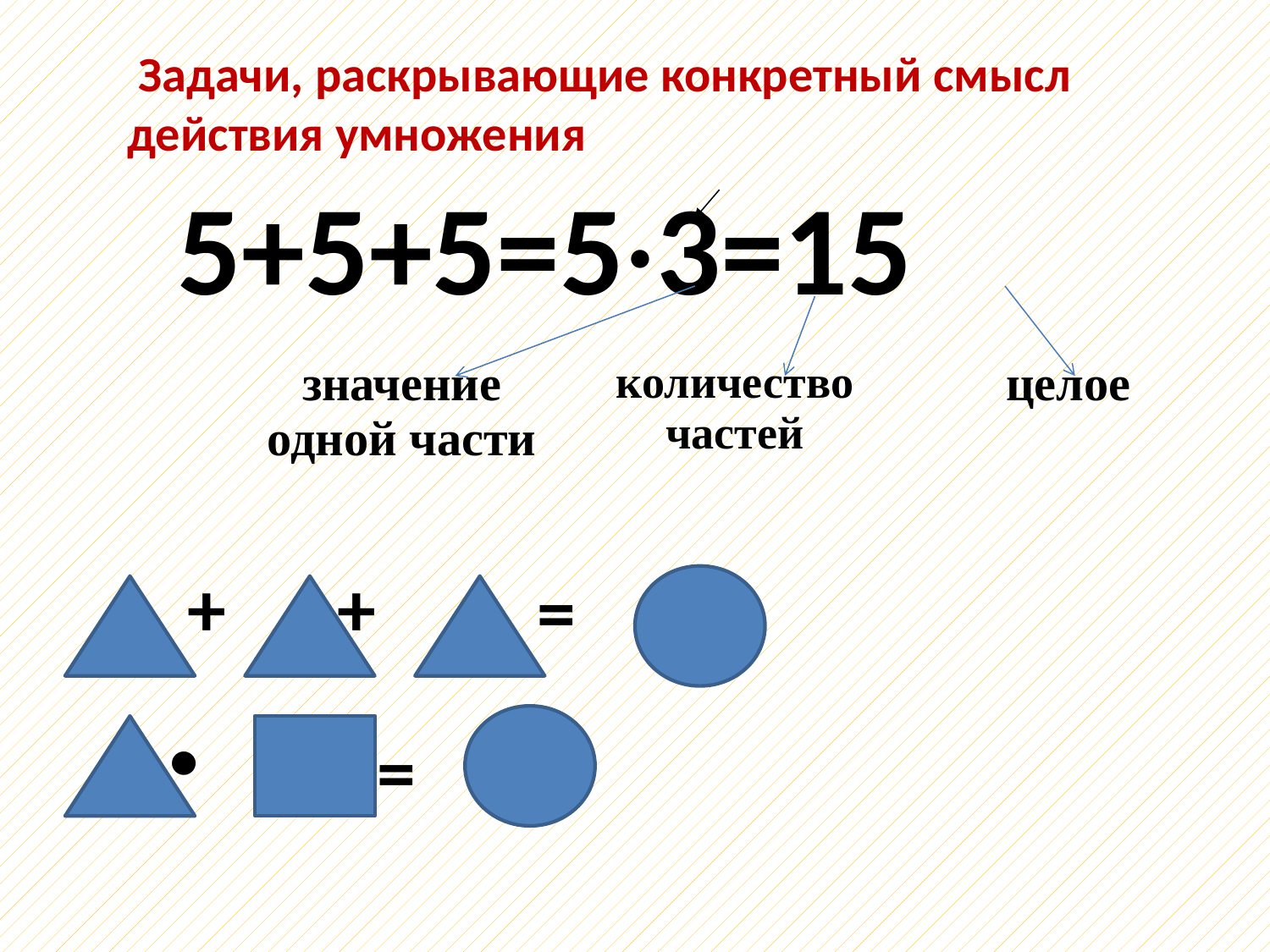

Задачи, раскрывающие конкретный смысл действия умножения
5+5+5=5·3=15

|  |  |  |
| --- | --- | --- |
| значение одной части | количество частей | целое |
+
+
=

·

=